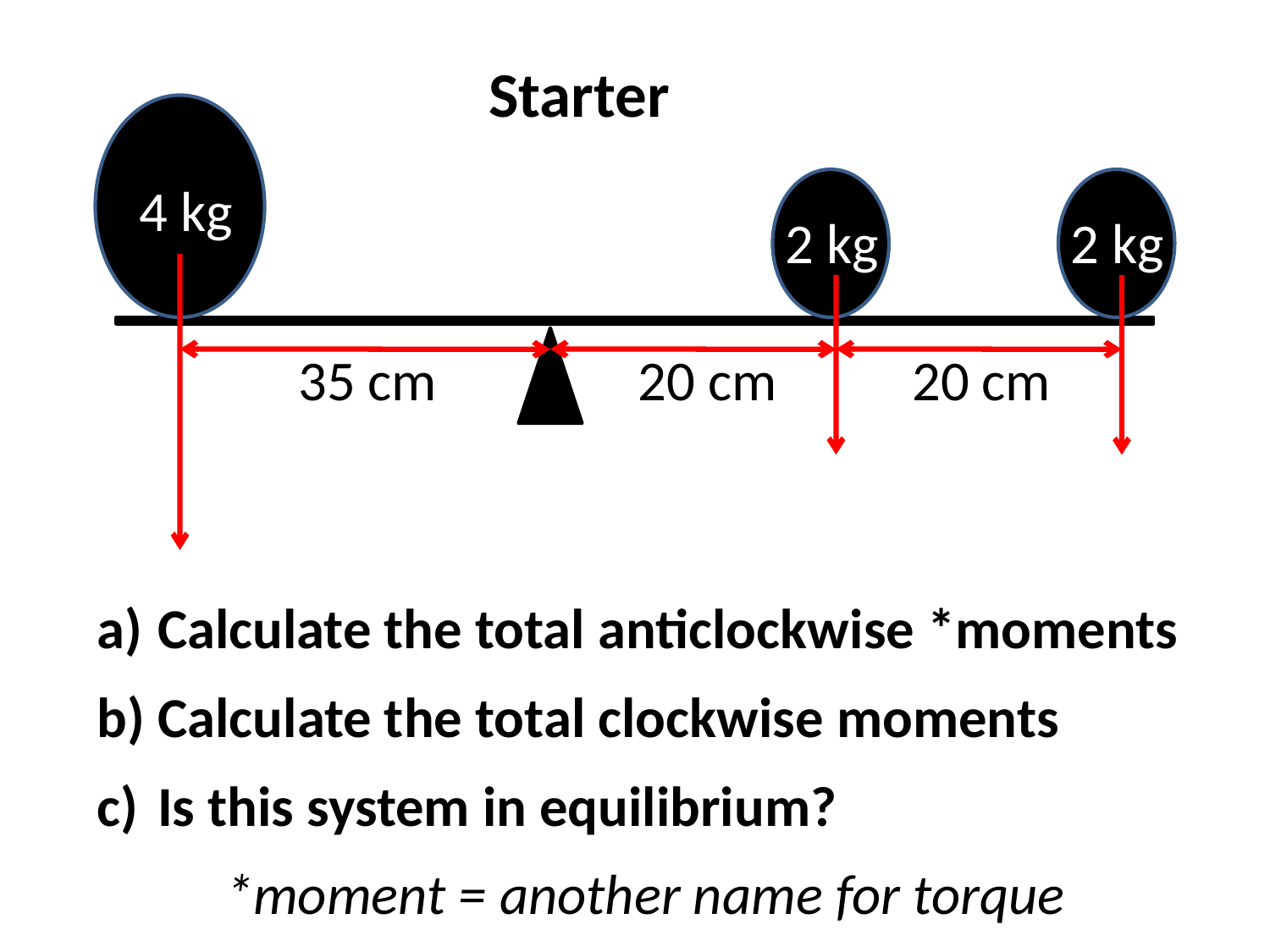

Starter

4 kg

2 kg
2 kg

35 cm
20 cm
20 cm
 Calculate the total anticlockwise *moments
 Calculate the total clockwise moments
 Is this system in equilibrium?
*moment = another name for torque